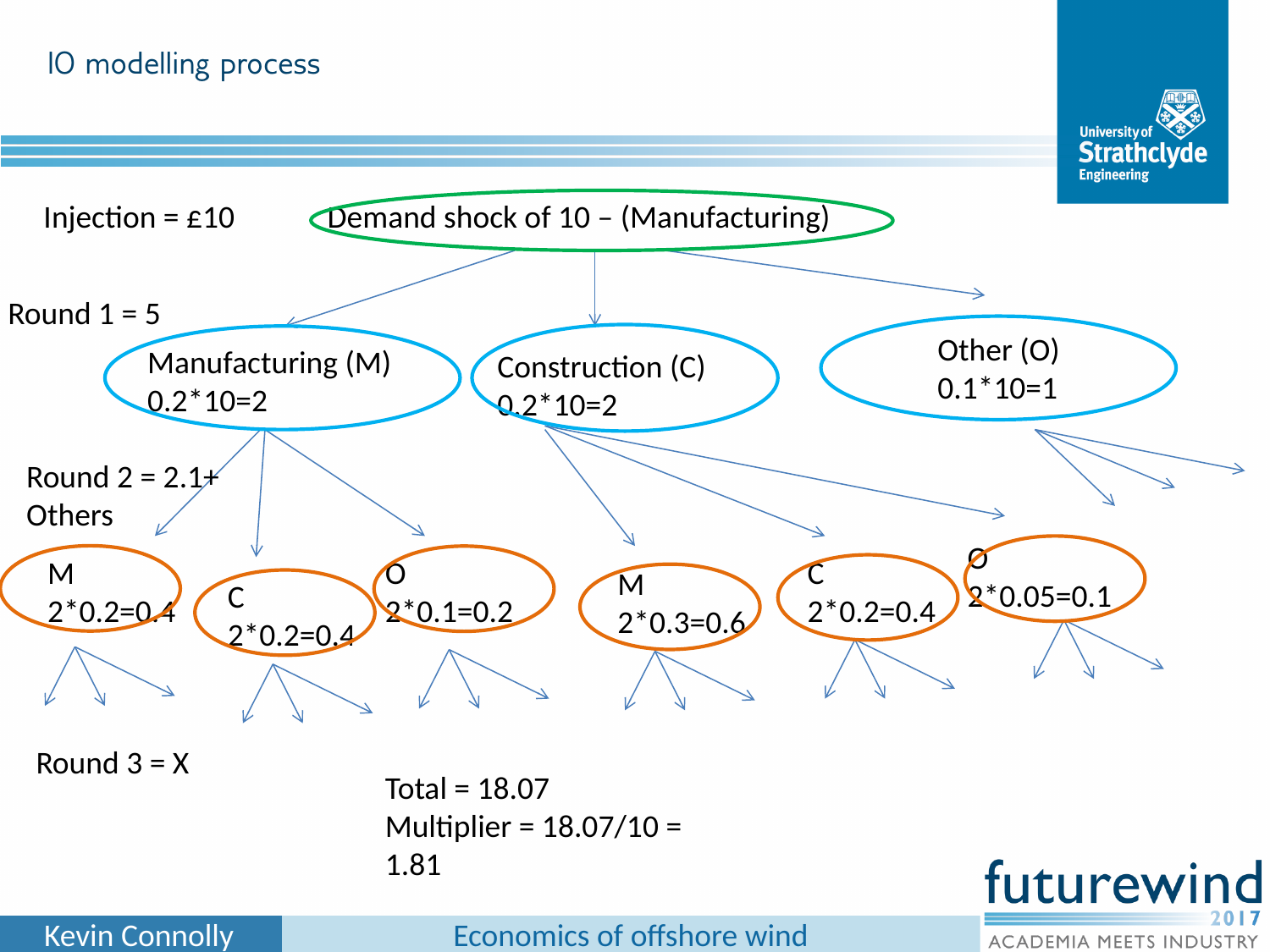

IO modelling process
Injection = £10

Demand shock of 10 – (Manufacturing)

Round 1 = 5

Other (O)
0.1*10=1

Manufacturing (M)
0.2*10=2
Construction (C)
0.2*10=2
Round 2 = 2.1+ Others
O
2*0.05=0.1

M
2*0.2=0.4
O
2*0.1=0.2
C
2*0.2=0.4

M
2*0.3=0.6

C
2*0.2=0.4
Round 3 = X
Total = 18.07
Multiplier = 18.07/10 = 1.81